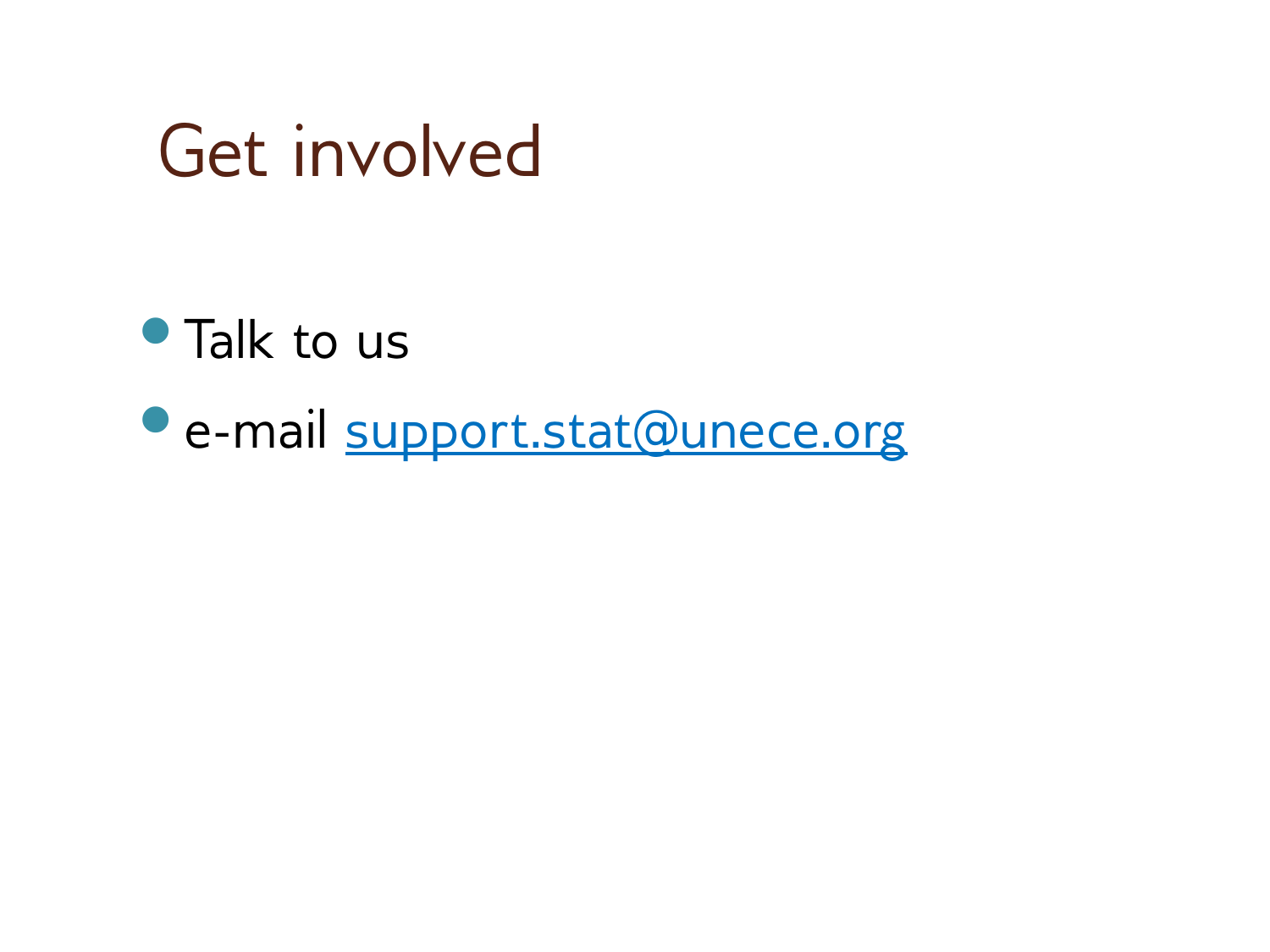

# Get involved
Talk to us
e-mail support.stat@unece.org